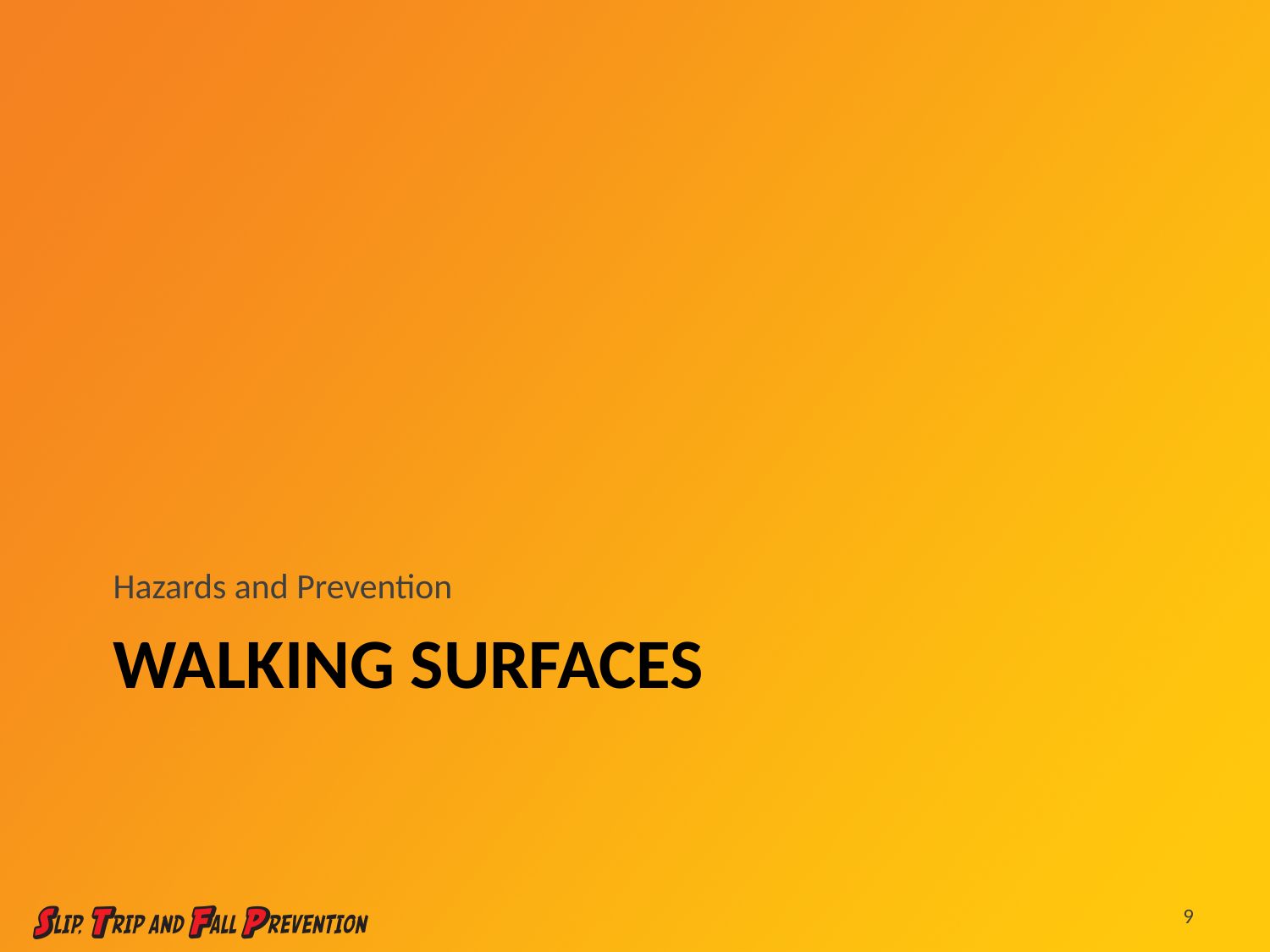

Hazards and Prevention
# Walking Surfaces
9